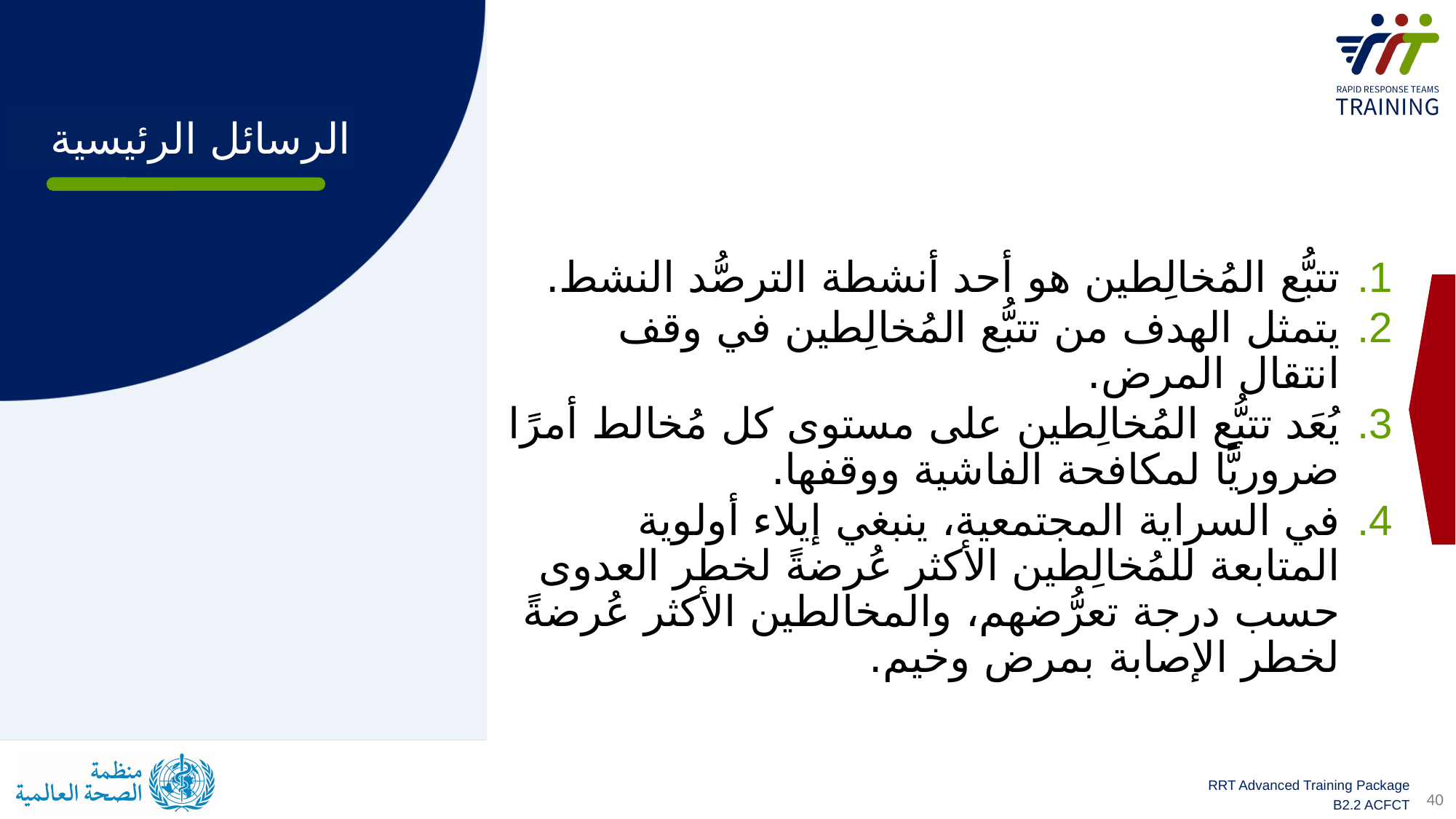

الرسائل الرئيسية

تتبُّع المُخالِطين هو أحد أنشطة الترصُّد النشط.
يتمثل الهدف من تتبُّع المُخالِطين في وقف انتقال المرض.
يُعَد تتبُّع المُخالِطين على مستوى كل مُخالط أمرًا ضروريًّا لمكافحة الفاشية ووقفها.
في السراية المجتمعية، ينبغي إيلاء أولوية المتابعة للمُخالِطين الأكثر عُرضةً لخطر العدوى حسب درجة تعرُّضهم، والمخالطين الأكثر عُرضةً لخطر الإصابة بمرض وخيم.